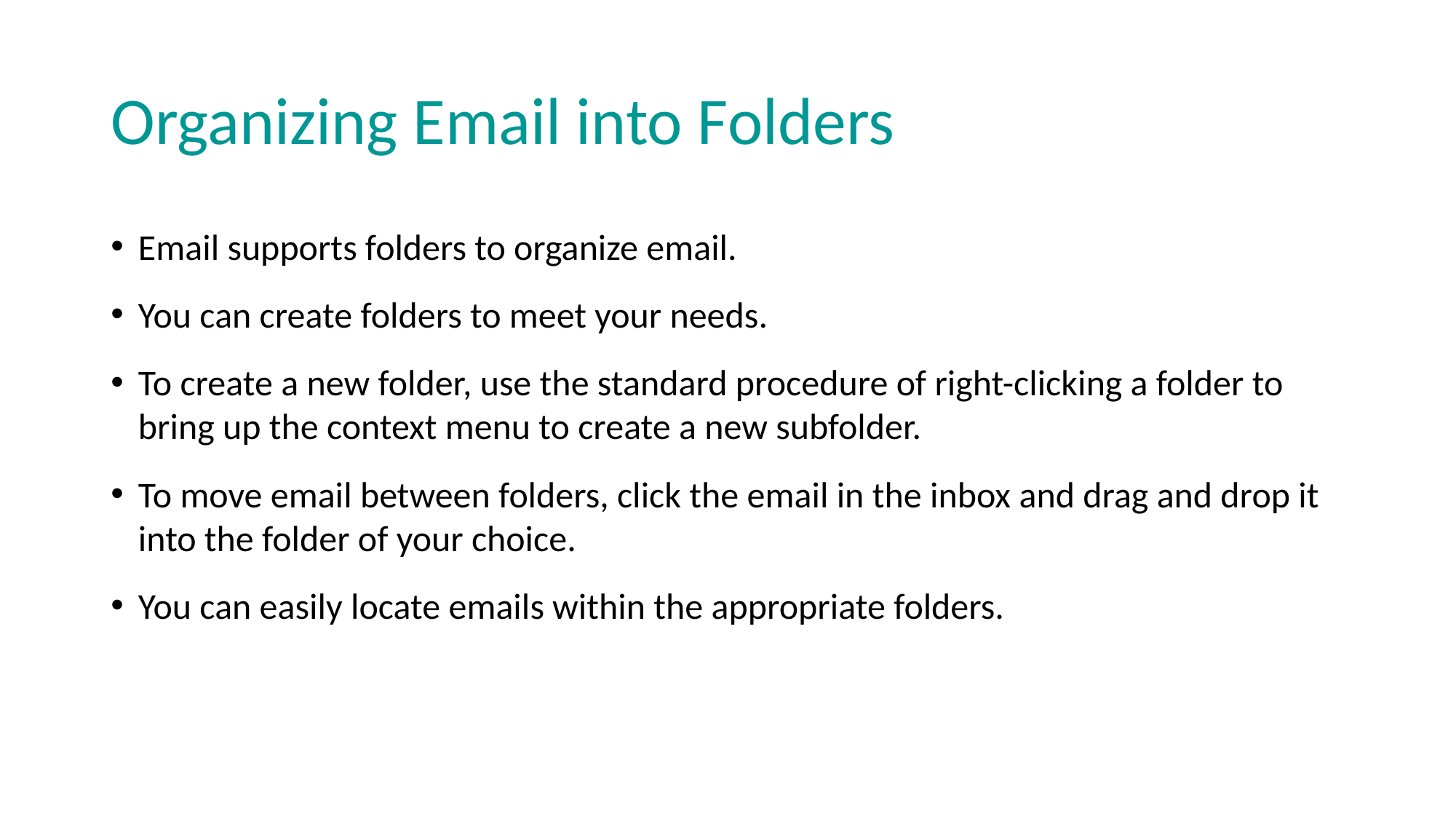

# Organizing Email into Folders
Email supports folders to organize email.
You can create folders to meet your needs.
To create a new folder, use the standard procedure of right-clicking a folder to bring up the context menu to create a new subfolder.
To move email between folders, click the email in the inbox and drag and drop it into the folder of your choice.
You can easily locate emails within the appropriate folders.